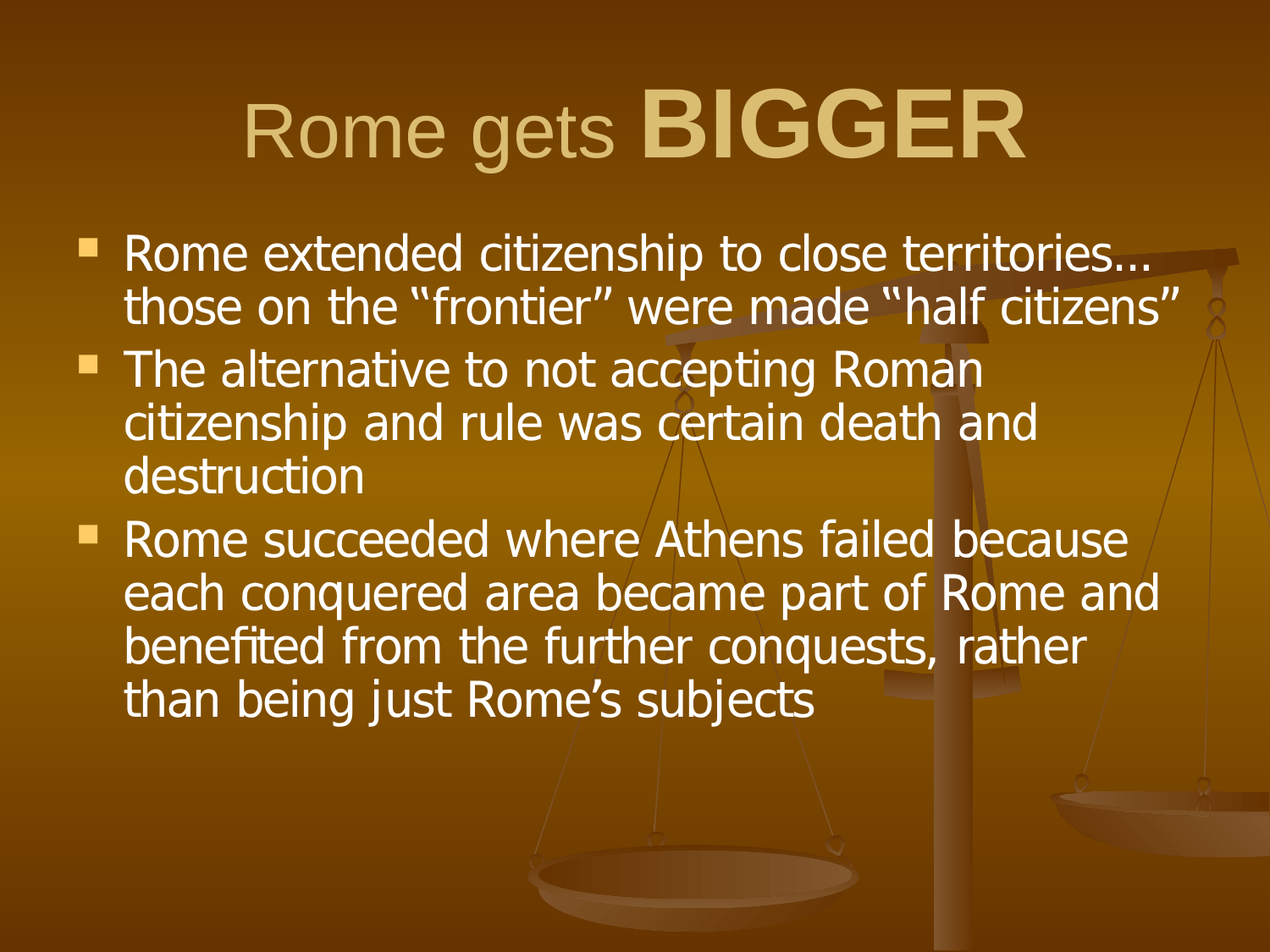

# Rome gets BIGGER
Rome extended citizenship to close territories…those on the “frontier” were made “half citizens”
The alternative to not accepting Roman citizenship and rule was certain death and destruction
Rome succeeded where Athens failed because each conquered area became part of Rome and benefited from the further conquests, rather than being just Rome’s subjects